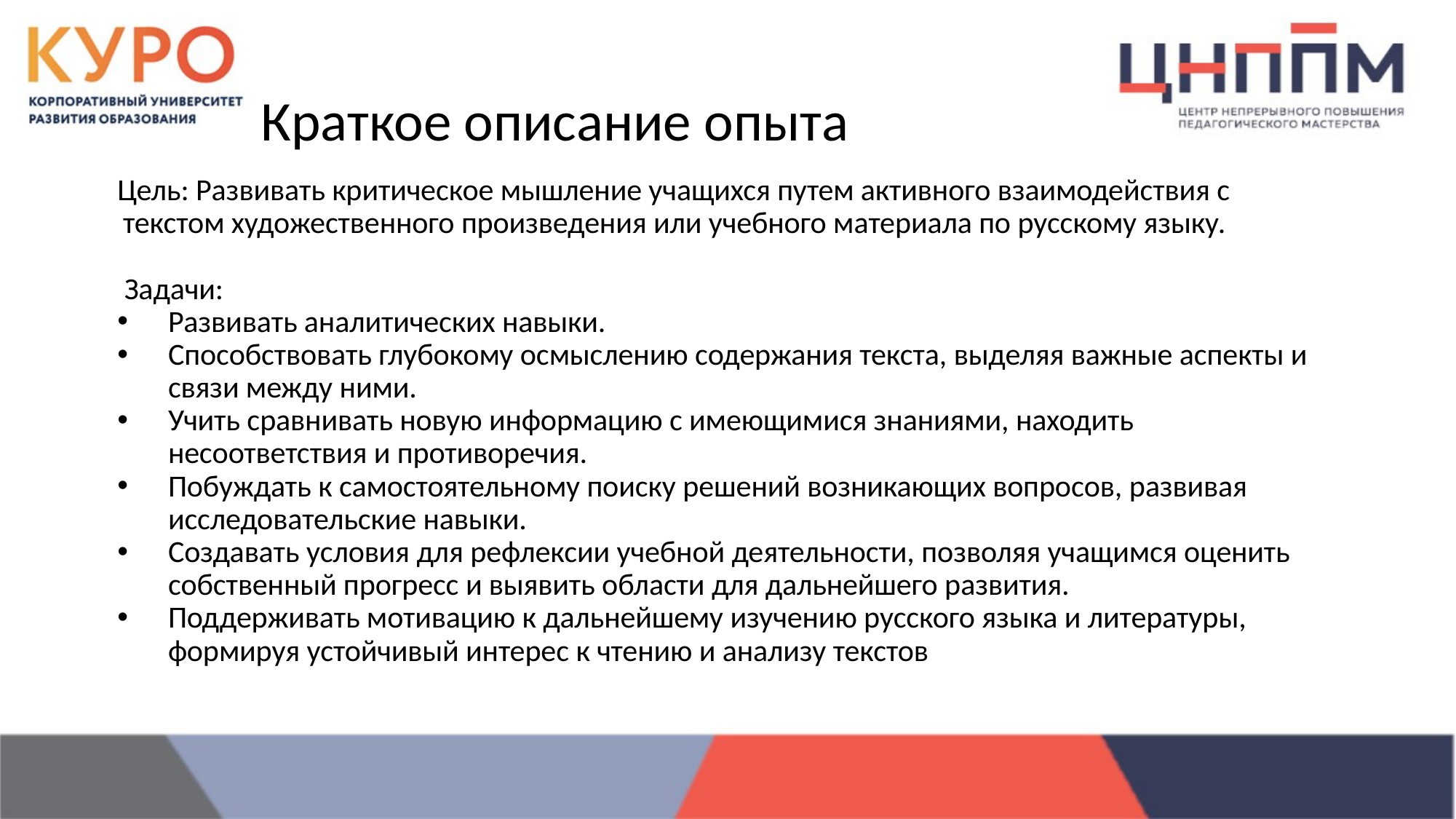

# Краткое описание опыта
Цель: Развивать критическое мышление учащихся путем активного взаимодействия с текстом художественного произведения или учебного материала по русскому языку.

 Задачи:
Развивать аналитических навыки.
Способствовать глубокому осмыслению содержания текста, выделяя важные аспекты и связи между ними.
Учить сравнивать новую информацию с имеющимися знаниями, находить несоответствия и противоречия.
Побуждать к самостоятельному поиску решений возникающих вопросов, развивая исследовательские навыки.
Создавать условия для рефлексии учебной деятельности, позволяя учащимся оценить собственный прогресс и выявить области для дальнейшего развития.
Поддерживать мотивацию к дальнейшему изучению русского языка и литературы, формируя устойчивый интерес к чтению и анализу текстов